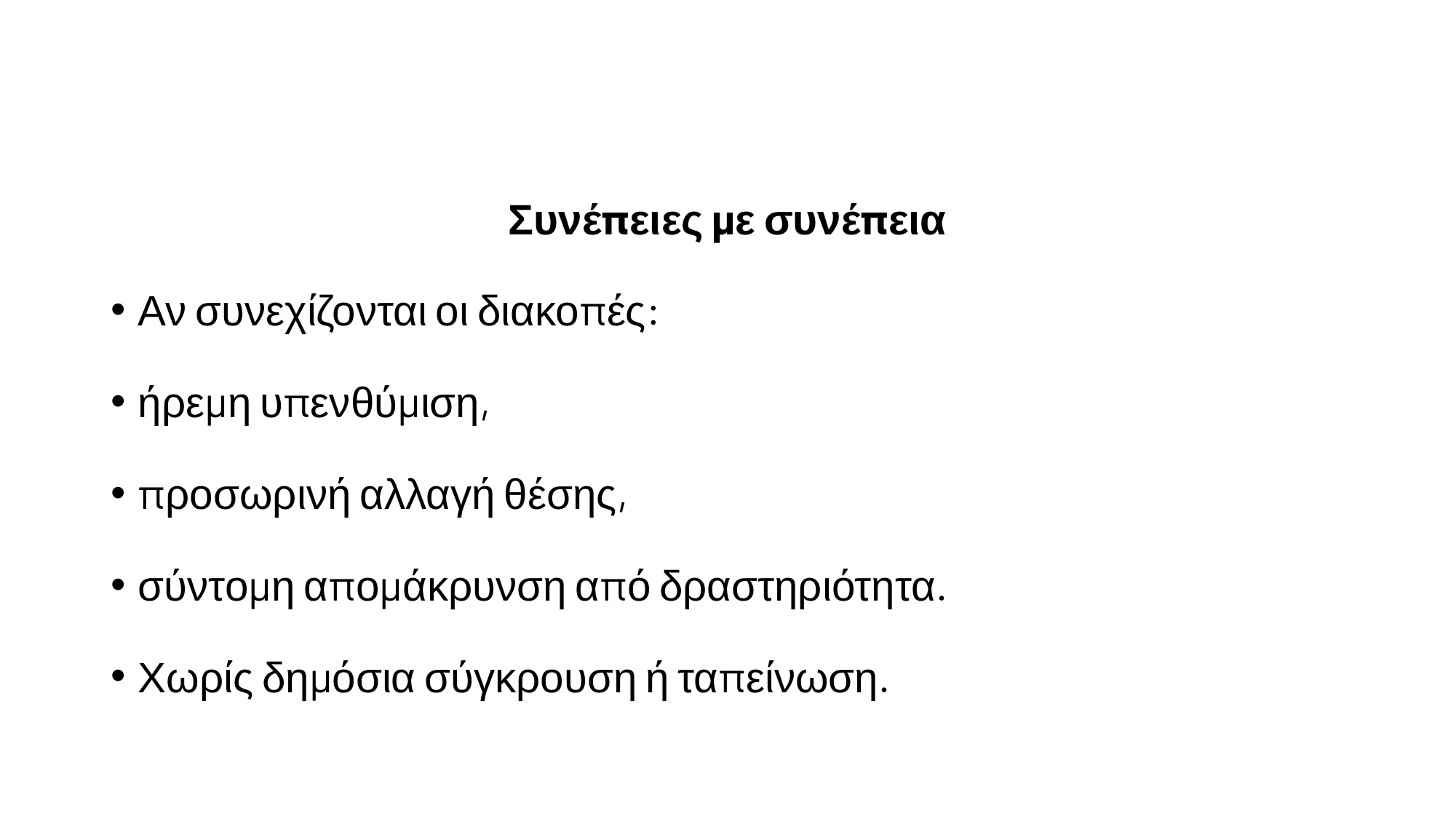

Συνέπειες με συνέπεια
Αν συνεχίζονται οι διακοπές:
ήρεμη υπενθύμιση,
προσωρινή αλλαγή θέσης,
σύντομη απομάκρυνση από δραστηριότητα.
Χωρίς δημόσια σύγκρουση ή ταπείνωση.